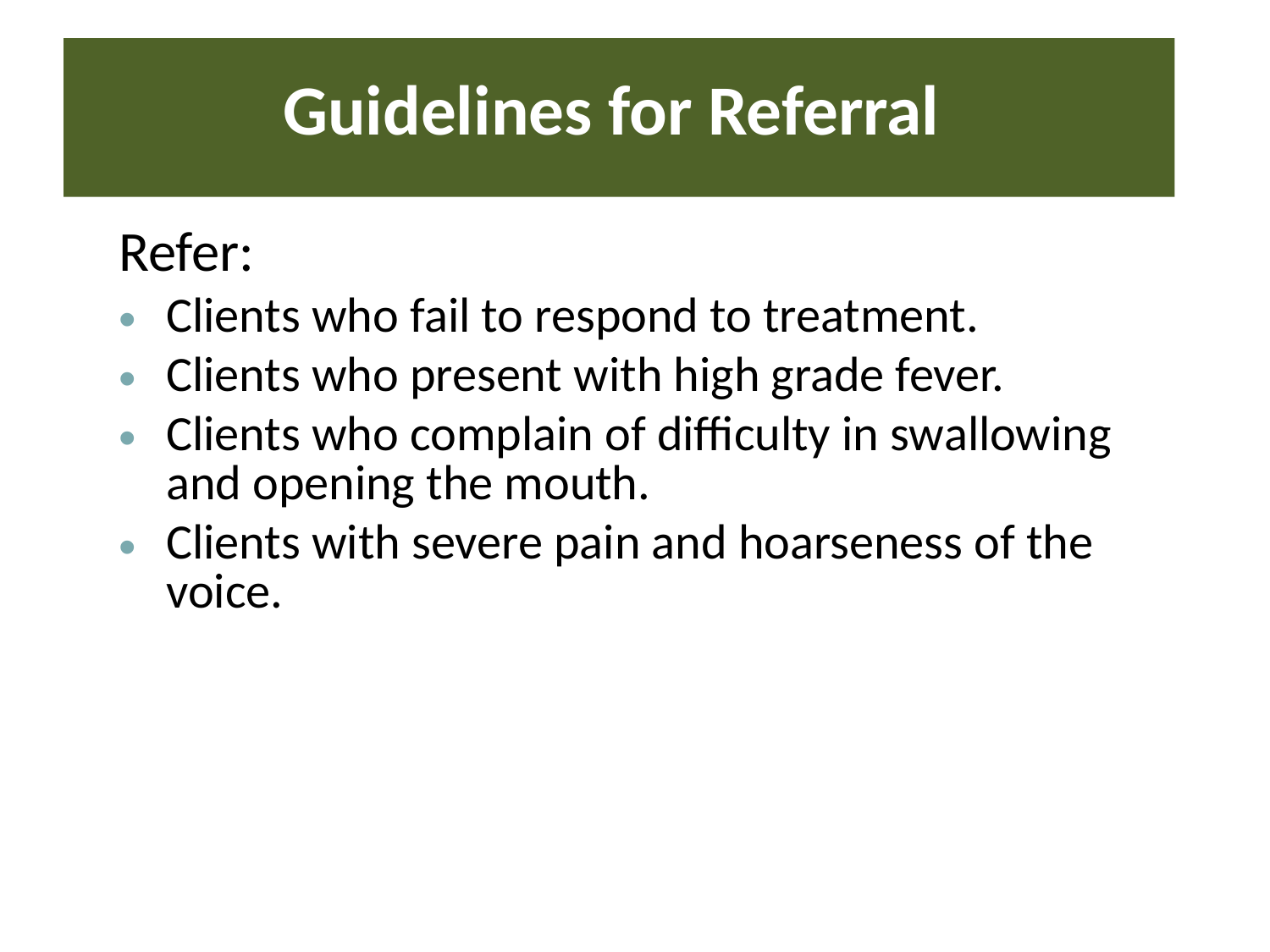

# Guidelines for Referral
Refer:
Clients who fail to respond to treatment.
Clients who present with high grade fever.
Clients who complain of difficulty in swallowing and opening the mouth.
Clients with severe pain and hoarseness of the voice.